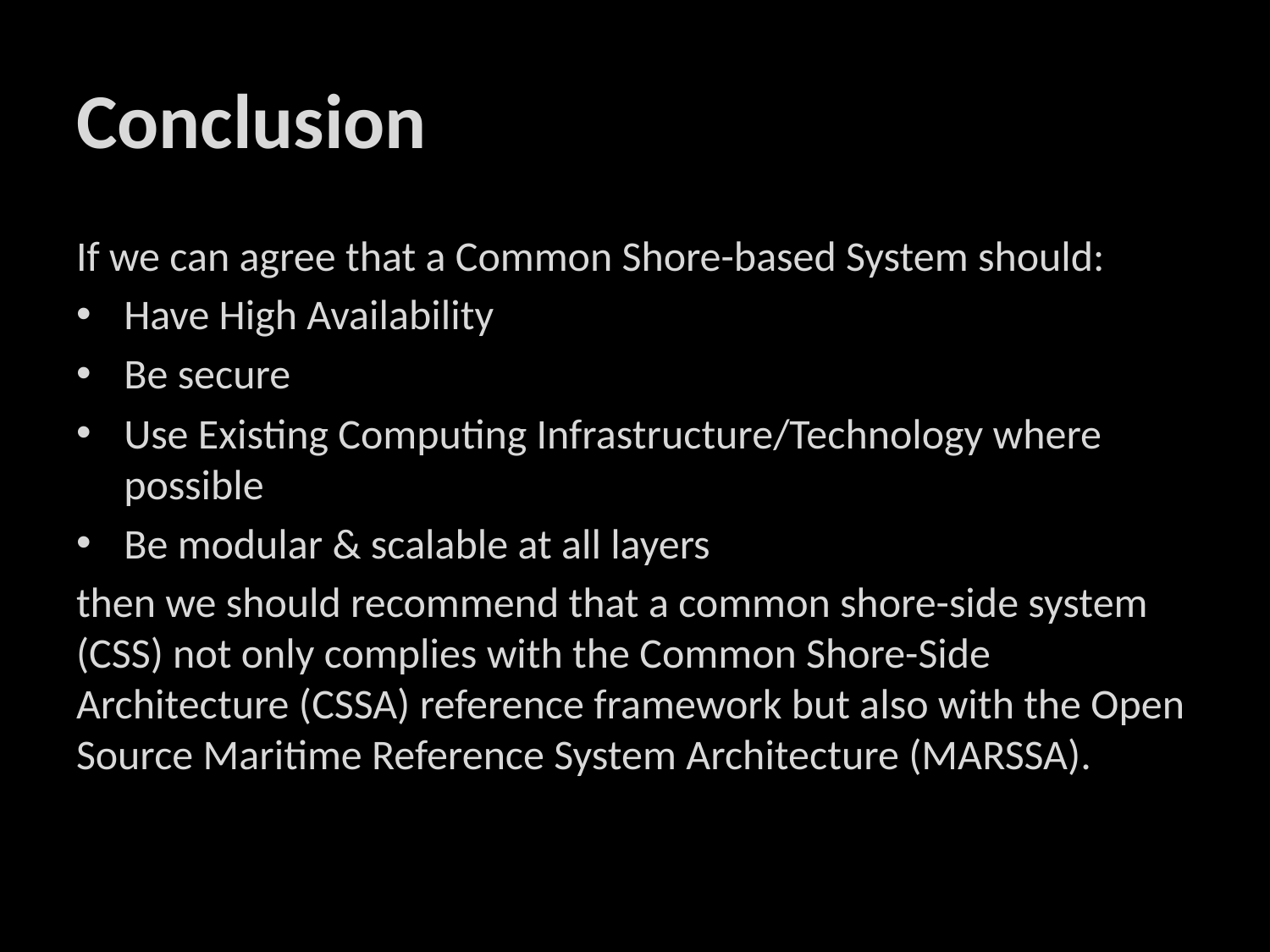

# Conclusion
If we can agree that a Common Shore-based System should:
Have High Availability
Be secure
Use Existing Computing Infrastructure/Technology where possible
Be modular & scalable at all layers
then we should recommend that a common shore-side system (CSS) not only complies with the Common Shore-Side Architecture (CSSA) reference framework but also with the Open Source Maritime Reference System Architecture (MARSSA).